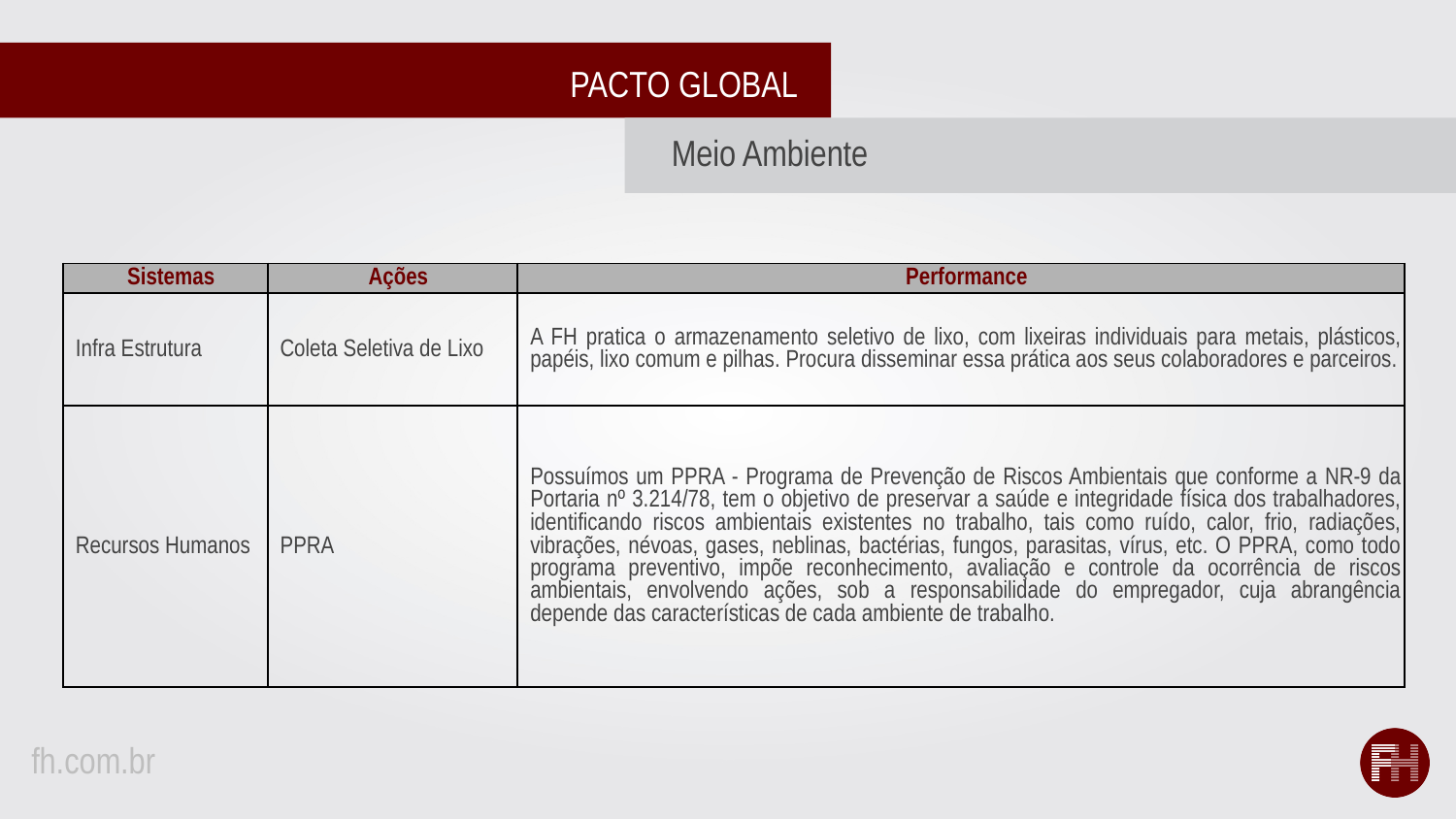

PACTO GLOBAL
Meio Ambiente

| Sistemas | Ações | Performance |
| --- | --- | --- |
| Infra Estrutura | Coleta Seletiva de Lixo | A FH pratica o armazenamento seletivo de lixo, com lixeiras individuais para metais, plásticos, papéis, lixo comum e pilhas. Procura disseminar essa prática aos seus colaboradores e parceiros. |
| Recursos Humanos | PPRA | Possuímos um PPRA - Programa de Prevenção de Riscos Ambientais que conforme a NR-9 da Portaria nº 3.214/78, tem o objetivo de preservar a saúde e integridade física dos trabalhadores, identificando riscos ambientais existentes no trabalho, tais como ruído, calor, frio, radiações, vibrações, névoas, gases, neblinas, bactérias, fungos, parasitas, vírus, etc. O PPRA, como todo programa preventivo, impõe reconhecimento, avaliação e controle da ocorrência de riscos ambientais, envolvendo ações, sob a responsabilidade do empregador, cuja abrangência depende das características de cada ambiente de trabalho. |